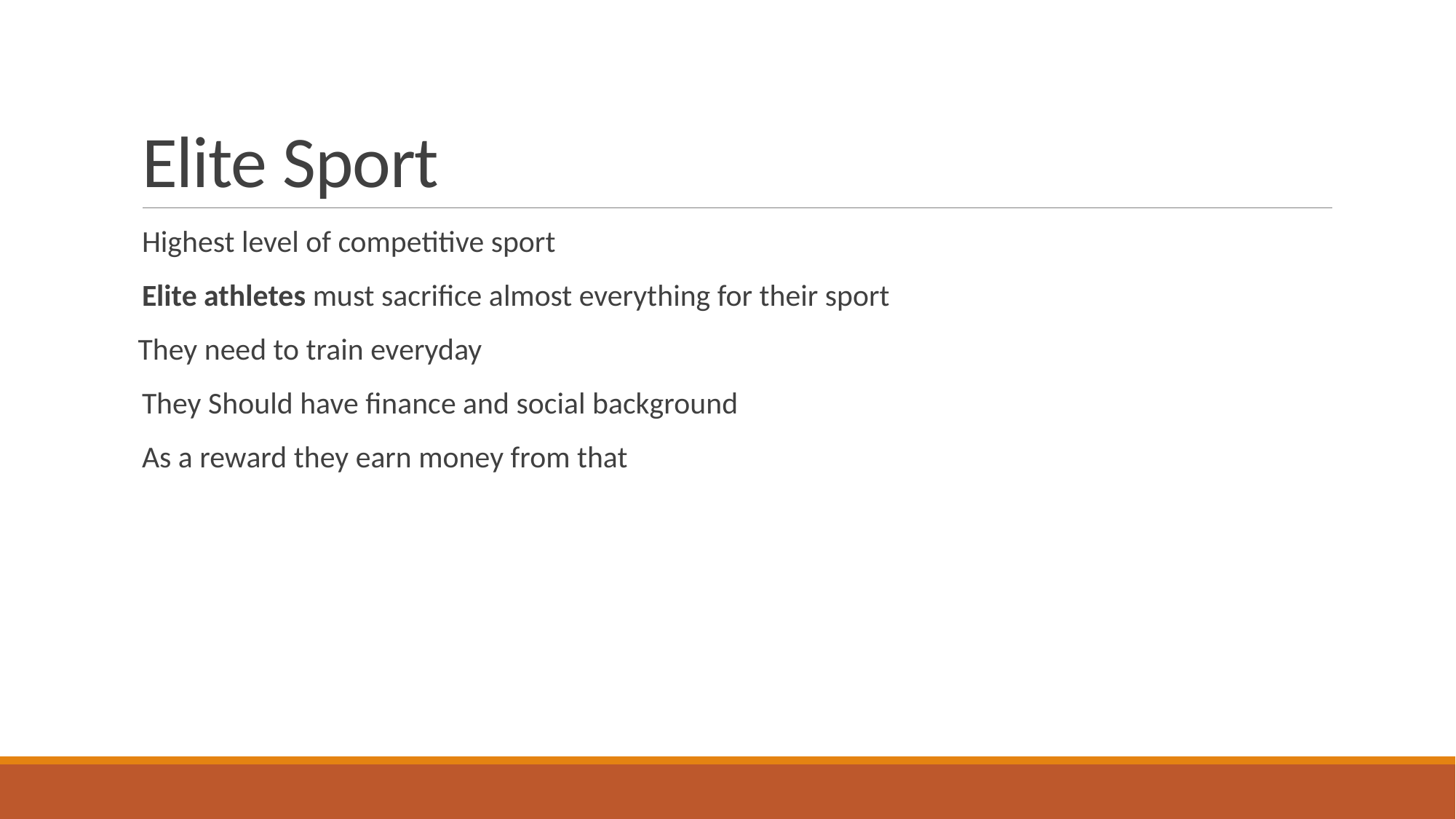

# Elite Sport
Highest level of competitive sport
Elite athletes must sacrifice almost everything for their sport
 They need to train everyday
They Should have finance and social background
As a reward they earn money from that